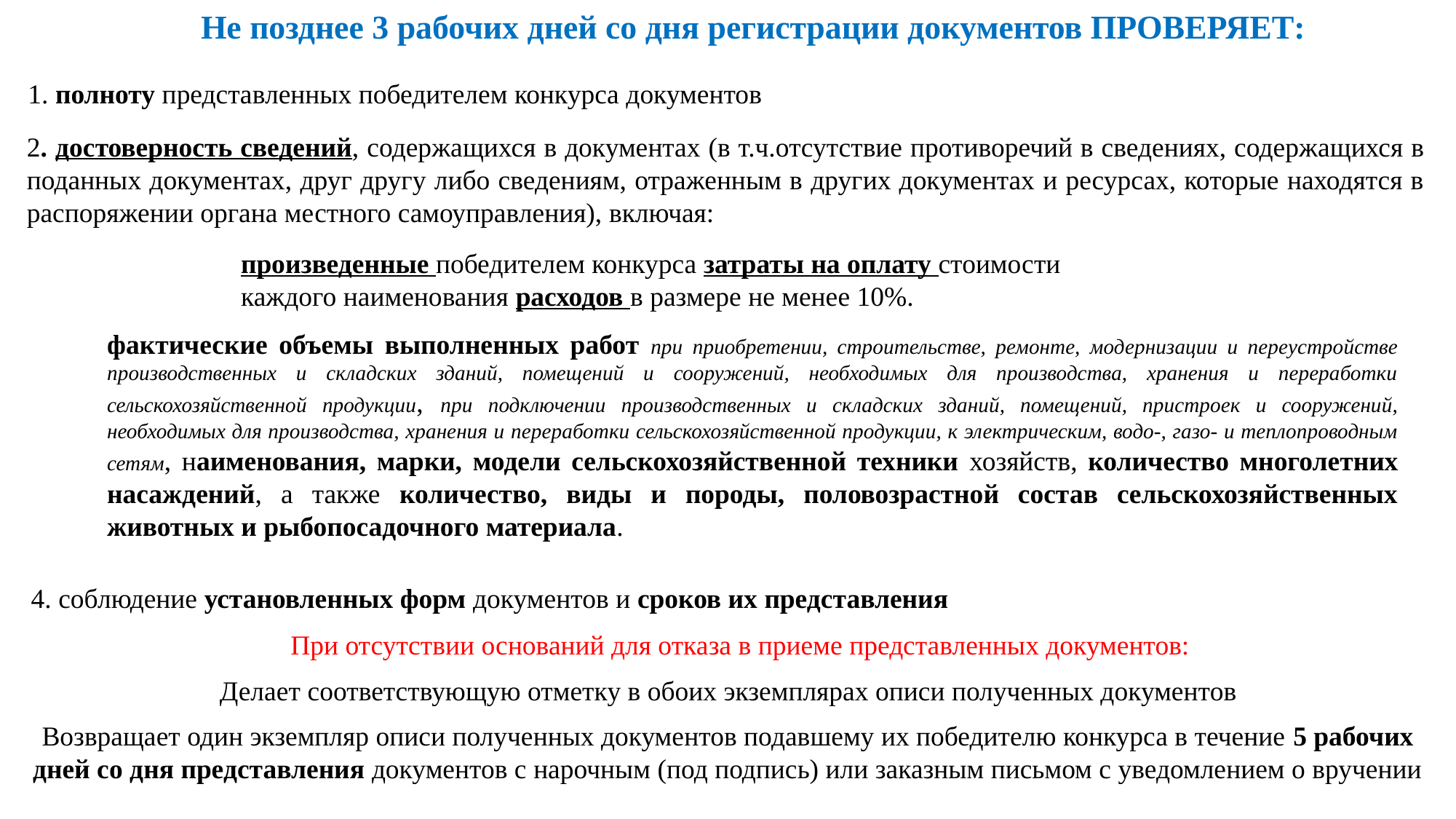

Не позднее 3 рабочих дней со дня регистрации документов ПРОВЕРЯЕТ:
1. полноту представленных победителем конкурса документов
2. достоверность сведений, содержащихся в документах (в т.ч.отсутствие противоречий в сведениях, содержащихся в поданных документах, друг другу либо сведениям, отраженным в других документах и ресурсах, которые находятся в распоряжении органа местного самоуправления), включая:
произведенные победителем конкурса затраты на оплату стоимости каждого наименования расходов в размере не менее 10%.
фактические объемы выполненных работ при приобретении, строительстве, ремонте, модернизации и переустройстве производственных и складских зданий, помещений и сооружений, необходимых для производства, хранения и переработки сельскохозяйственной продукции, при подключении производственных и складских зданий, помещений, пристроек и сооружений, необходимых для производства, хранения и переработки сельскохозяйственной продукции, к электрическим, водо-, газо- и теплопроводным сетям, наименования, марки, модели сельскохозяйственной техники хозяйств, количество многолетних насаждений, а также количество, виды и породы, половозрастной состав сельскохозяйственных животных и рыбопосадочного материала.
4. соблюдение установленных форм документов и сроков их представления
При отсутствии оснований для отказа в приеме представленных документов:
Делает соответствующую отметку в обоих экземплярах описи полученных документов
Возвращает один экземпляр описи полученных документов подавшему их победителю конкурса в течение 5 рабочих дней со дня представления документов с нарочным (под подпись) или заказным письмом с уведомлением о вручении